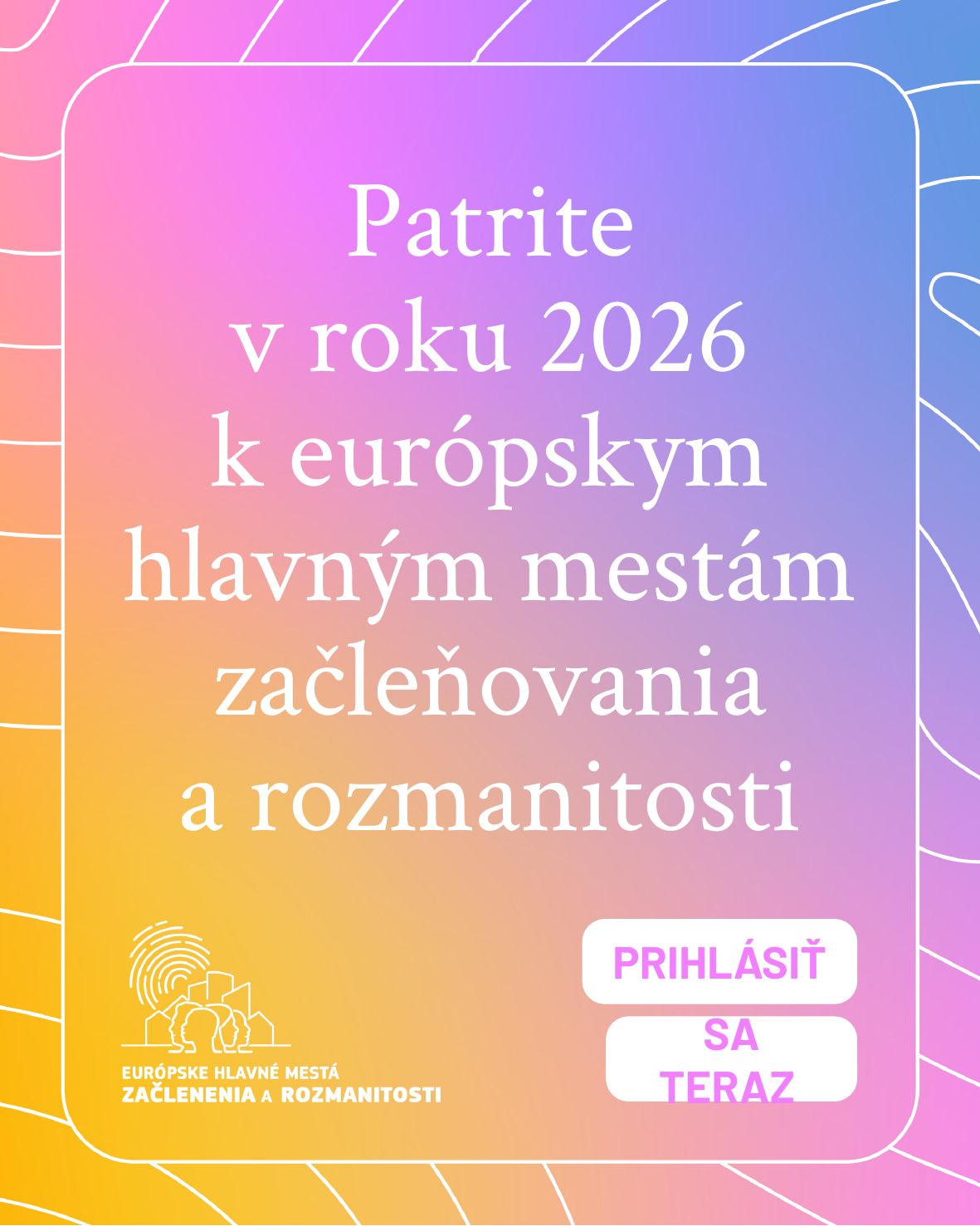

# Patrite v roku 2026 k európskym hlavným mestám začleňovania a rozmanitosti
PRIHLÁSIŤ
SA TERAZ